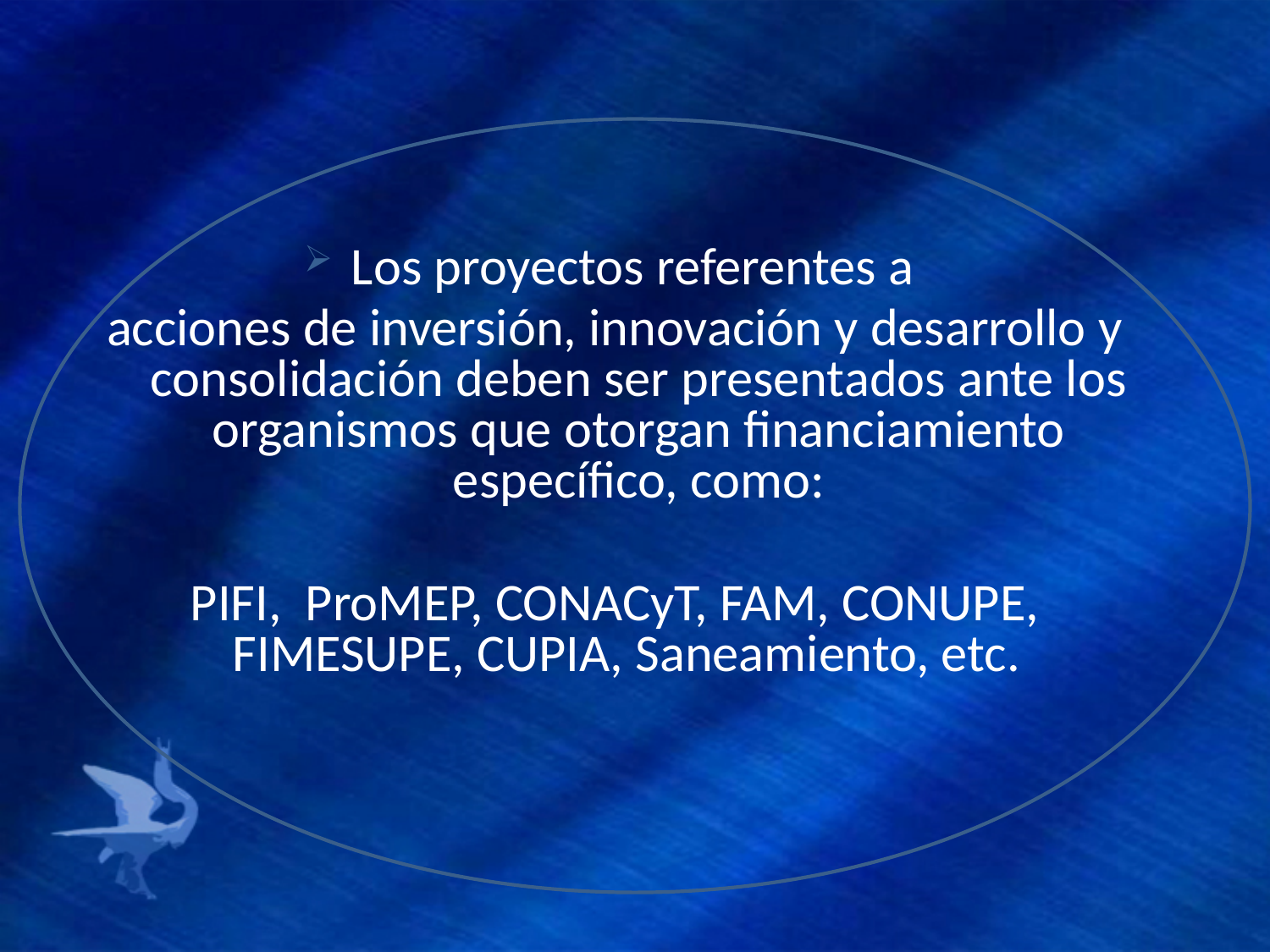

Los proyectos referentes a
acciones de inversión, innovación y desarrollo y consolidación deben ser presentados ante los organismos que otorgan financiamiento específico, como:

PIFI,  ProMEP, CONACyT, FAM, CONUPE, FIMESUPE, CUPIA, Saneamiento, etc.